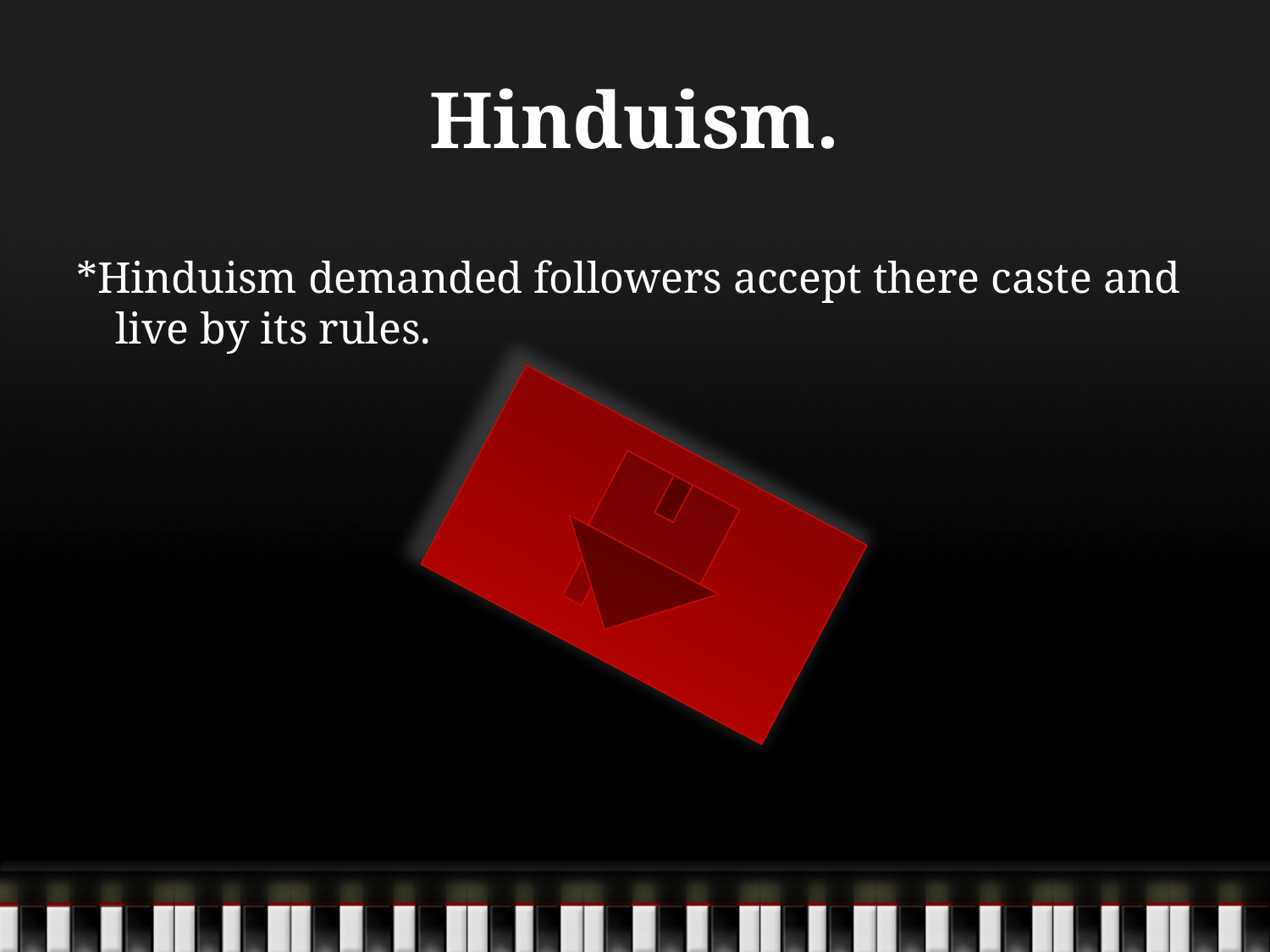

# Hinduism.
*Hinduism demanded followers accept there caste and live by its rules.